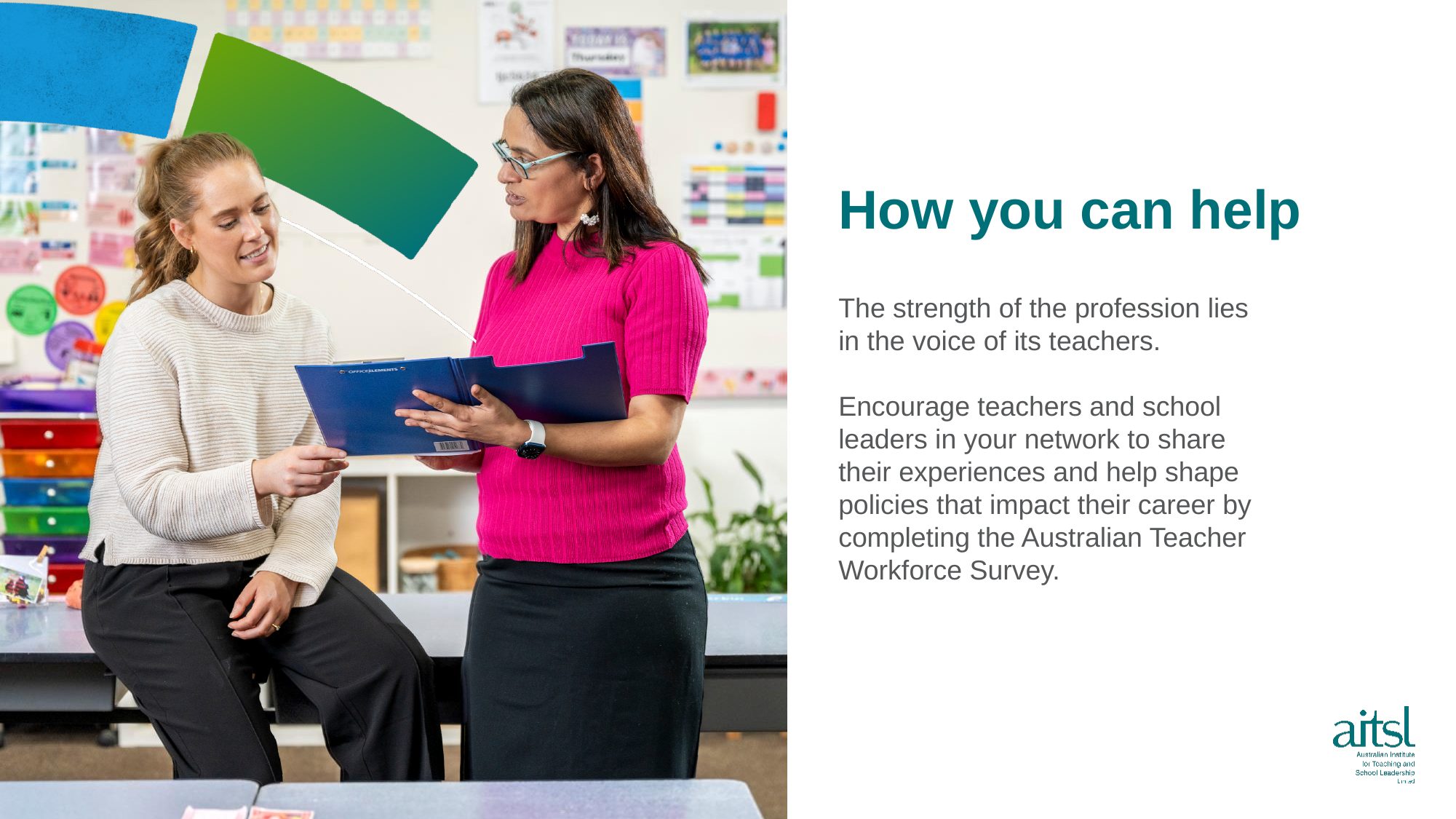

How you can help
The strength of the profession lies in the voice of its teachers.

Encourage teachers and school leaders in your network to share their experiences and help shape policies that impact their career by completing the Australian Teacher Workforce Survey.